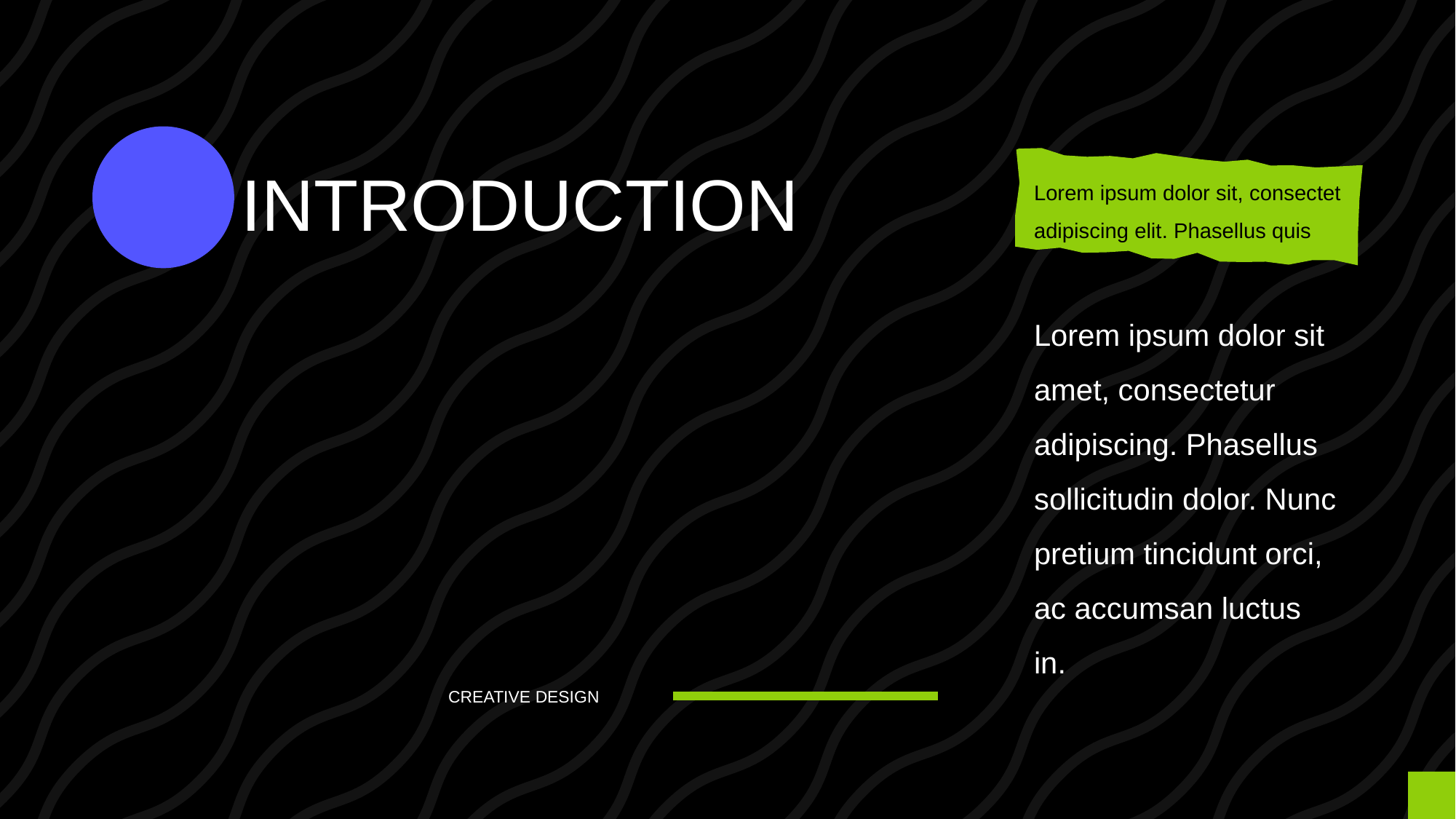

INTRODUCTION

Lorem ipsum dolor sit, consectet adipiscing elit. Phasellus quis

Lorem ipsum dolor sit amet, consectetur adipiscing. Phasellus sollicitudin dolor. Nunc pretium tincidunt orci, ac accumsan luctus in.
CREATIVE DESIGN